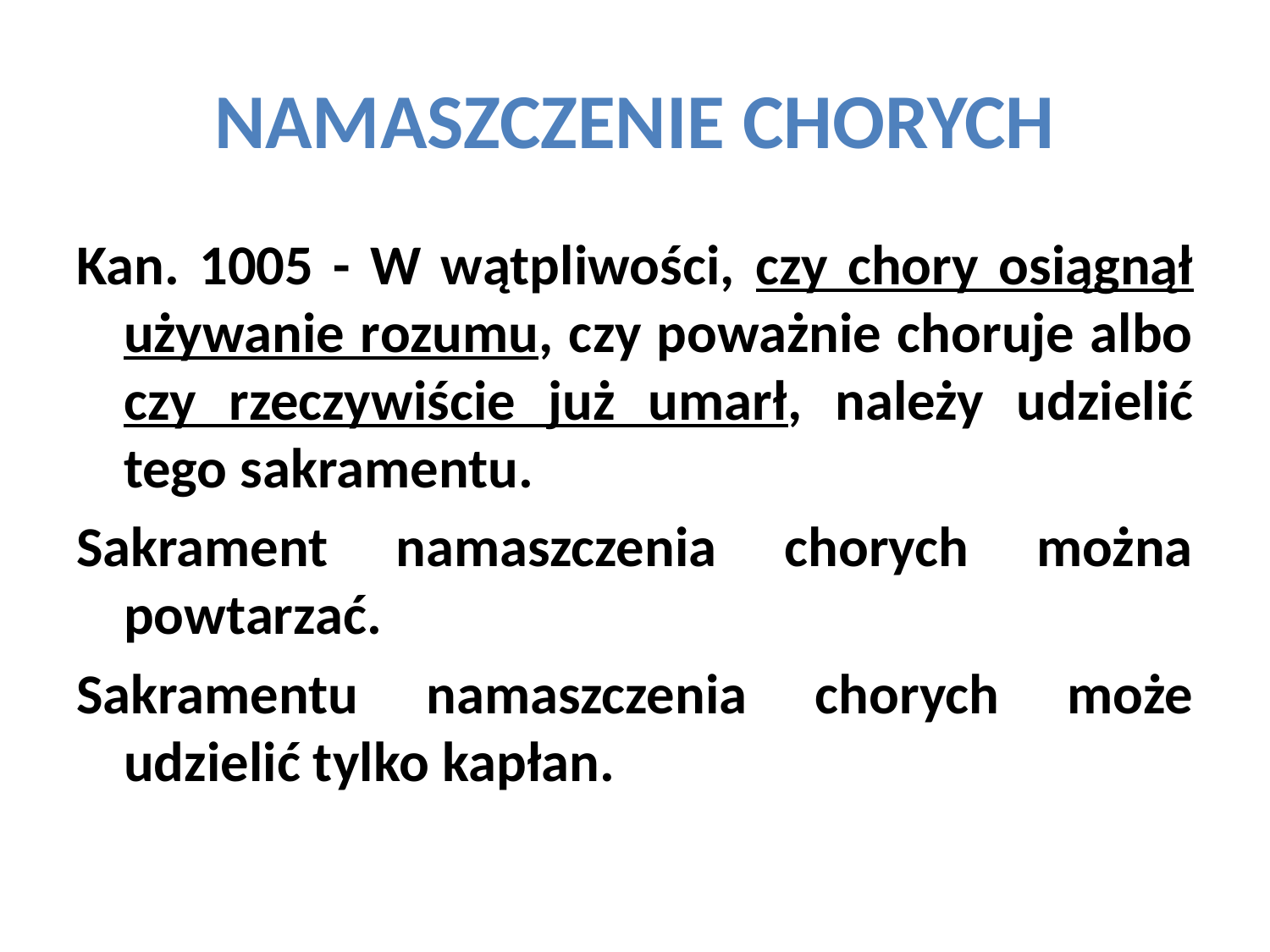

# NAMASZCZENIE CHORYCH
Kan. 1005 - W wątpliwości, czy chory osiągnął używanie rozumu, czy poważnie choruje albo czy rzeczywiście już umarł, należy udzielić tego sakramentu.
Sakrament namaszczenia chorych można powtarzać.
Sakramentu namaszczenia chorych może udzielić tylko kapłan.